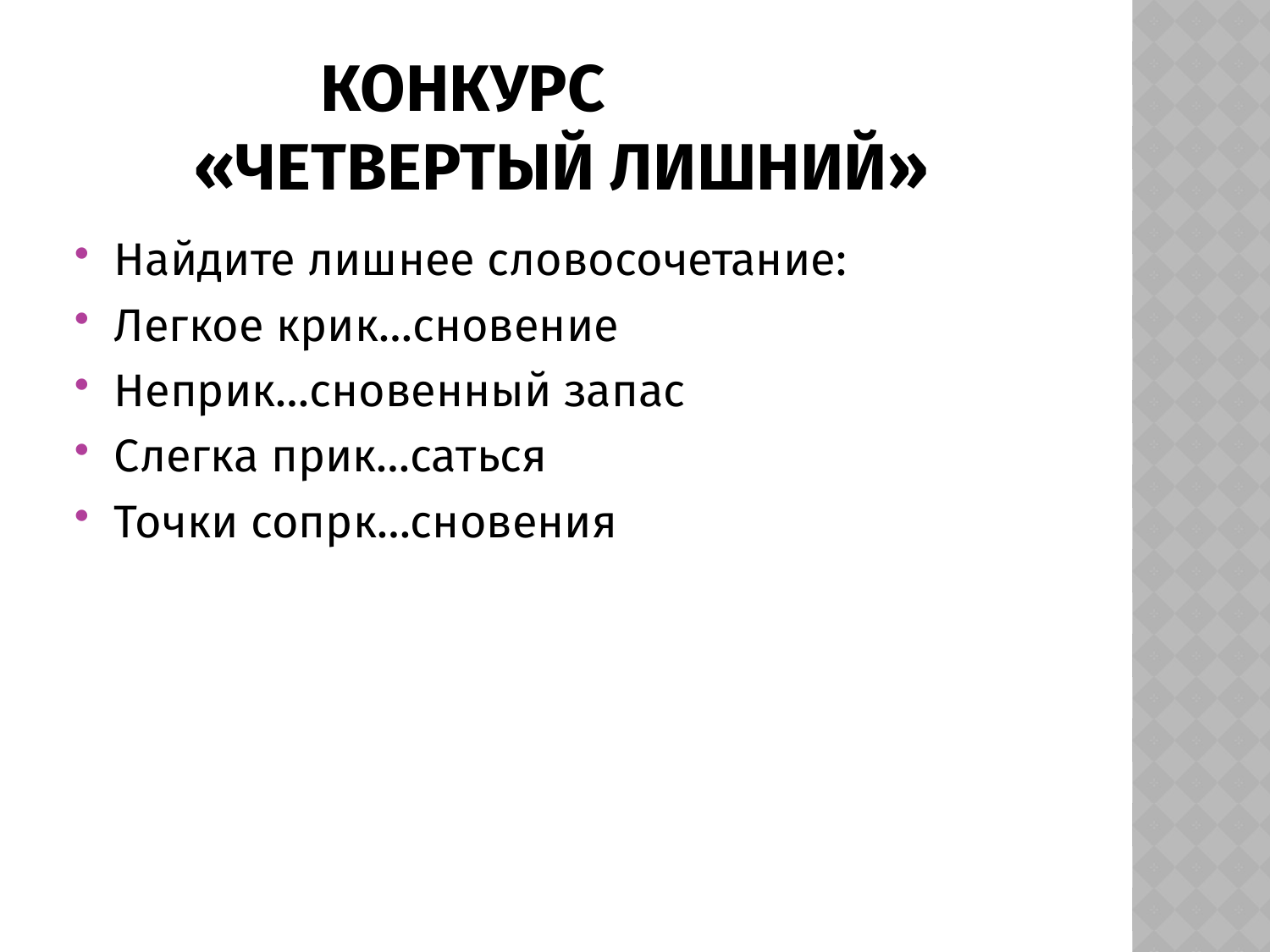

# Конкурс «Четвертый лишний»
Найдите лишнее словосочетание:
Легкое крик…сновение
Неприк…сновенный запас
Слегка прик…саться
Точки сопрк…сновения